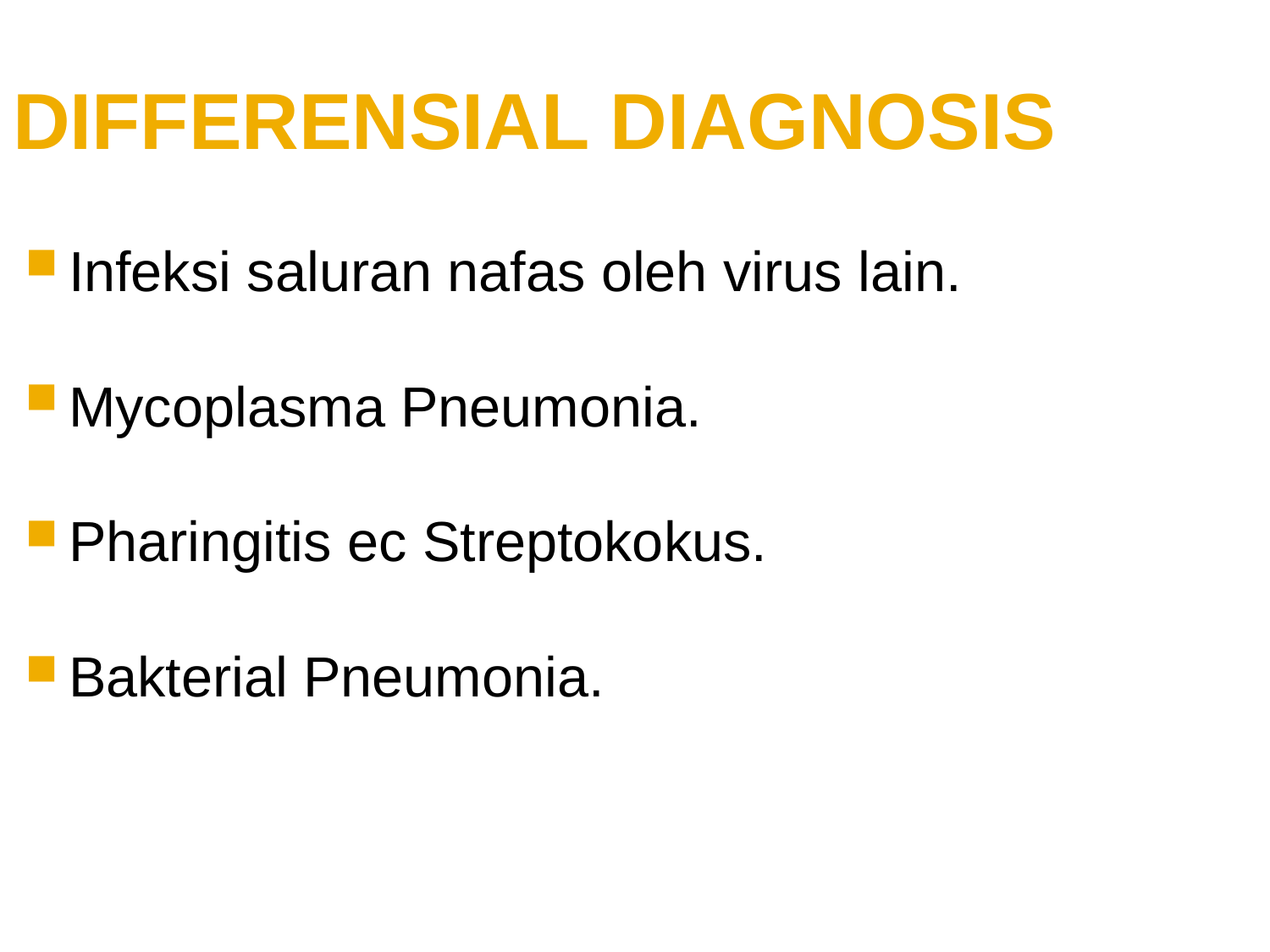

DIFFERENSIAL DIAGNOSIS
Infeksi saluran nafas oleh virus lain.

Mycoplasma Pneumonia.

Pharingitis ec Streptokokus.

Bakterial Pneumonia.